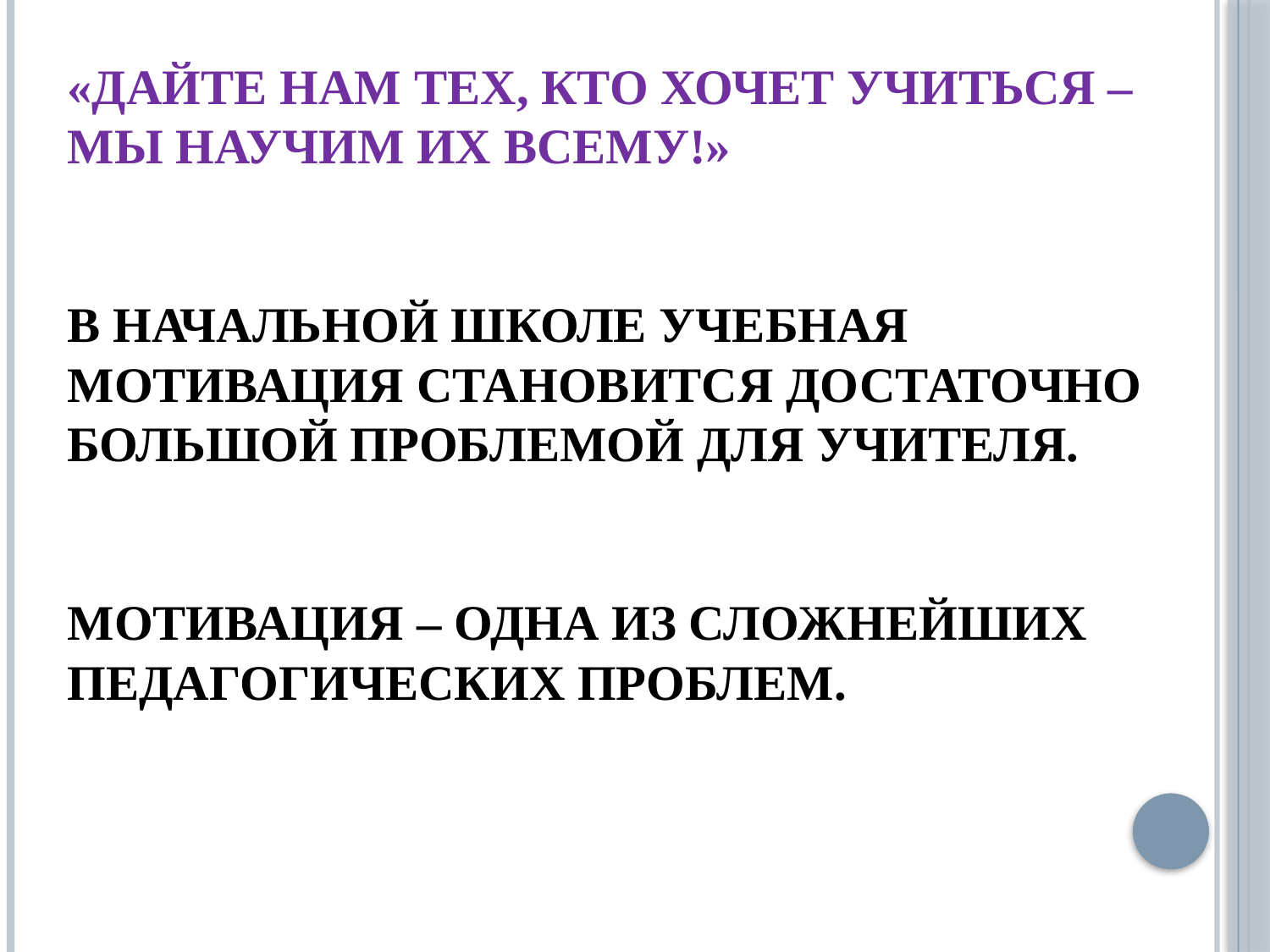

# «Дайте нам тех, кто хочет учиться – мы научим их всему!» В начальной школе учебная мотивация становится достаточно большой проблемой для учителя. Мотивация – одна из сложнейших педагогических проблем.